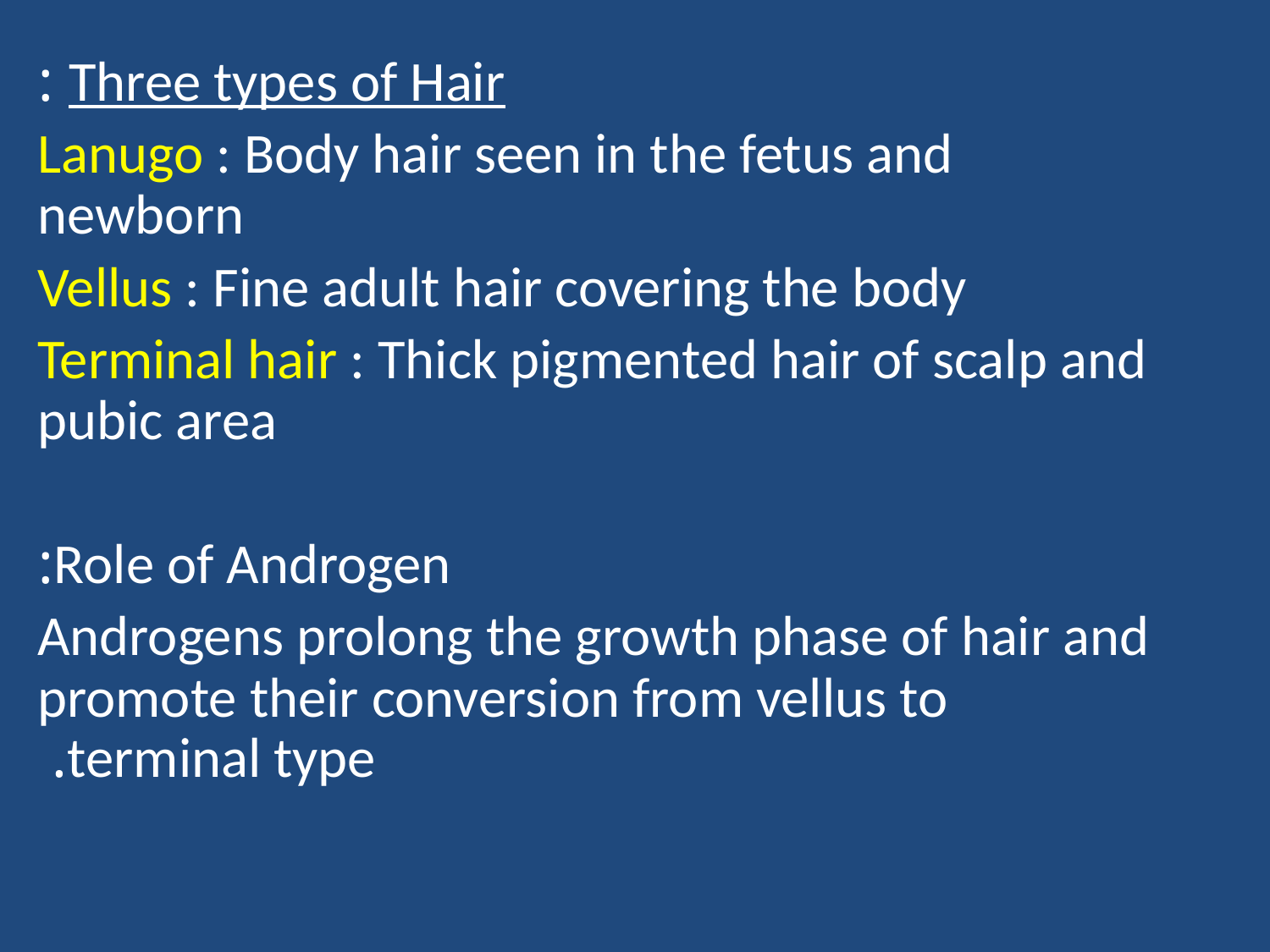

Three types of Hair :
Lanugo : Body hair seen in the fetus and newborn
Vellus : Fine adult hair covering the body
Terminal hair : Thick pigmented hair of scalp and pubic area

Role of Androgen:
Androgens prolong the growth phase of hair and promote their conversion from vellus to terminal type.